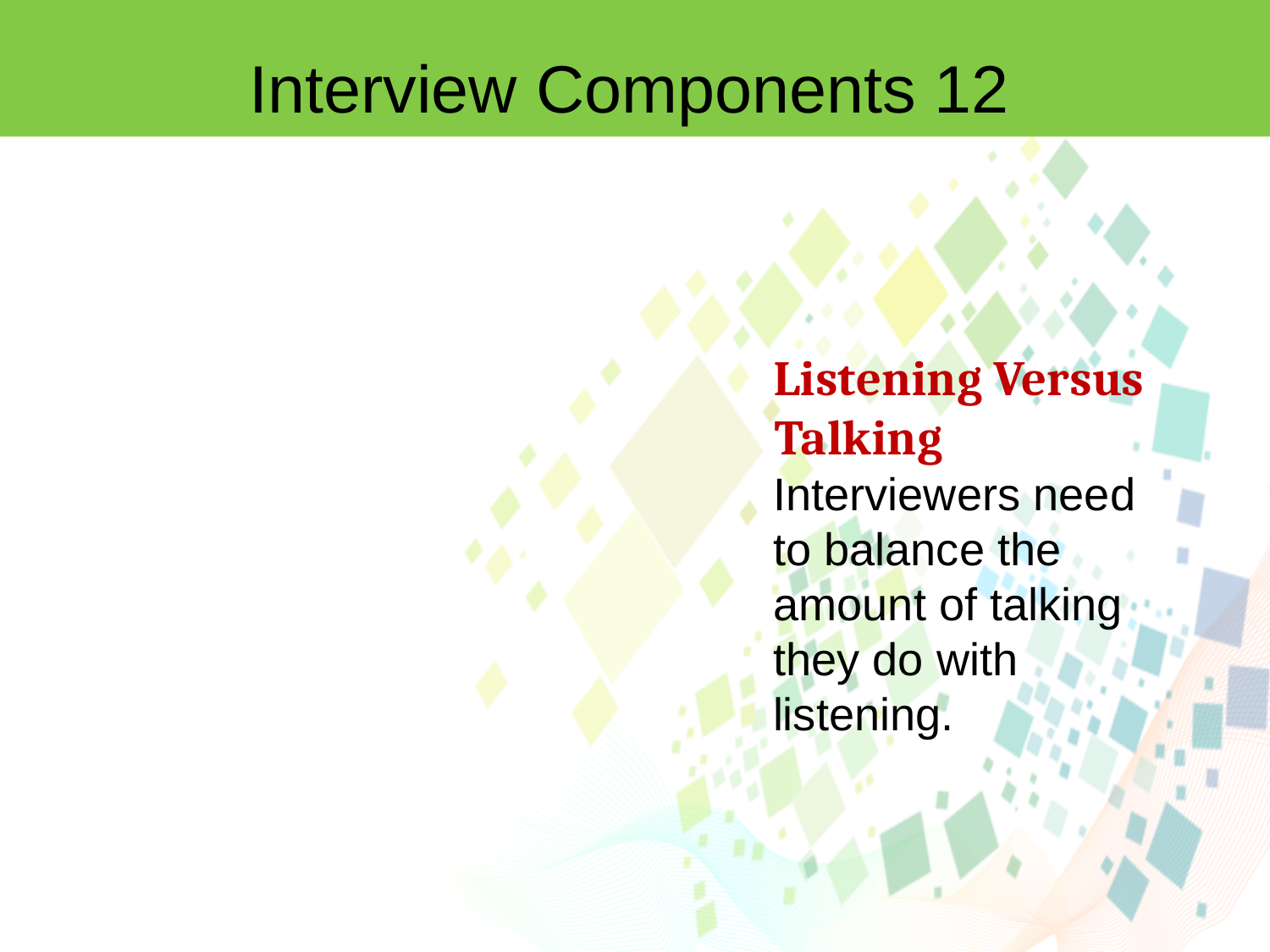

Interview Components 12
Listening Versus Talking
Interviewers need to balance the amount of talking they do with listening.